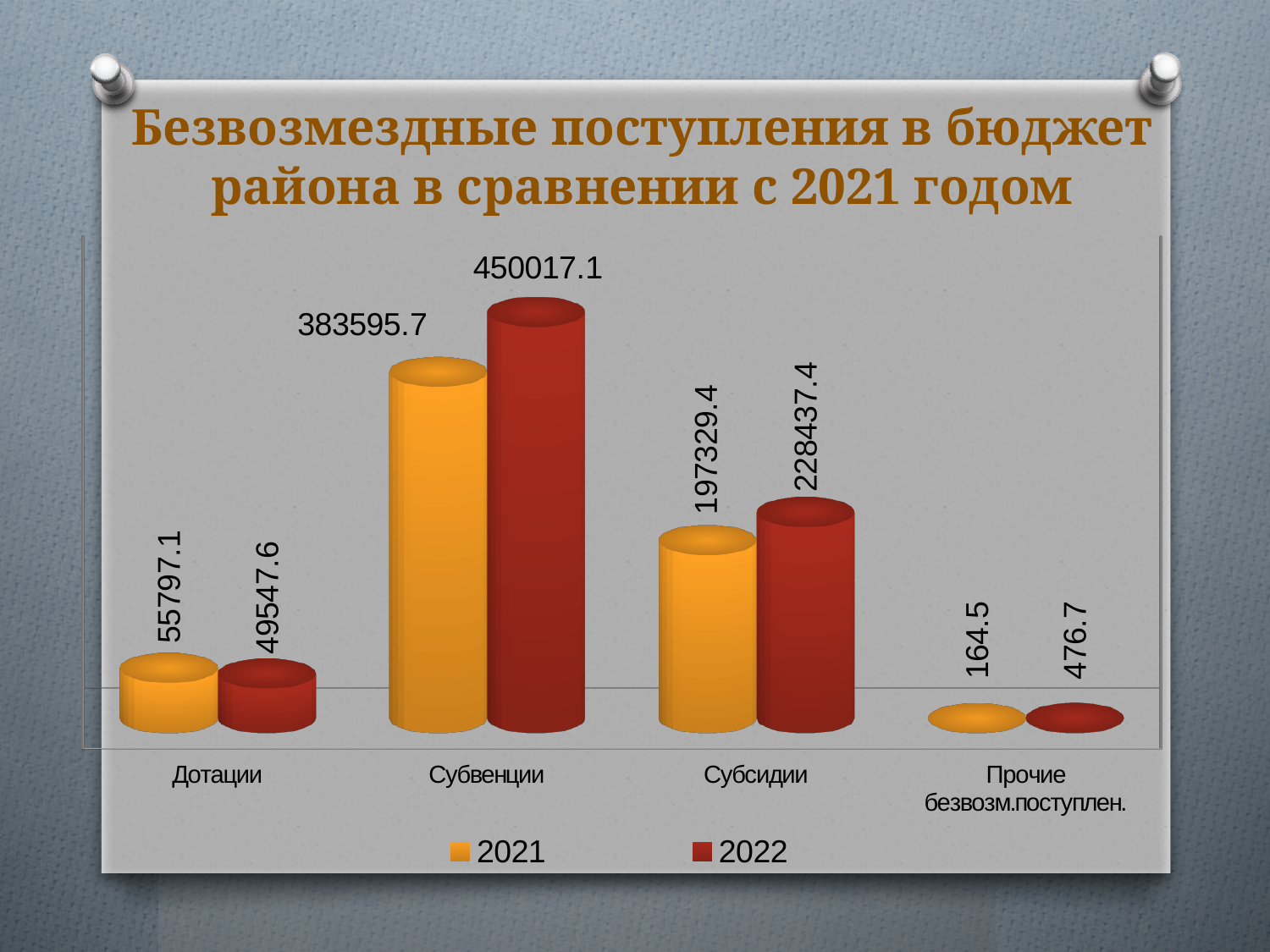

Безвозмездные поступления в бюджет района в сравнении с 2021 годом

[unsupported chart]